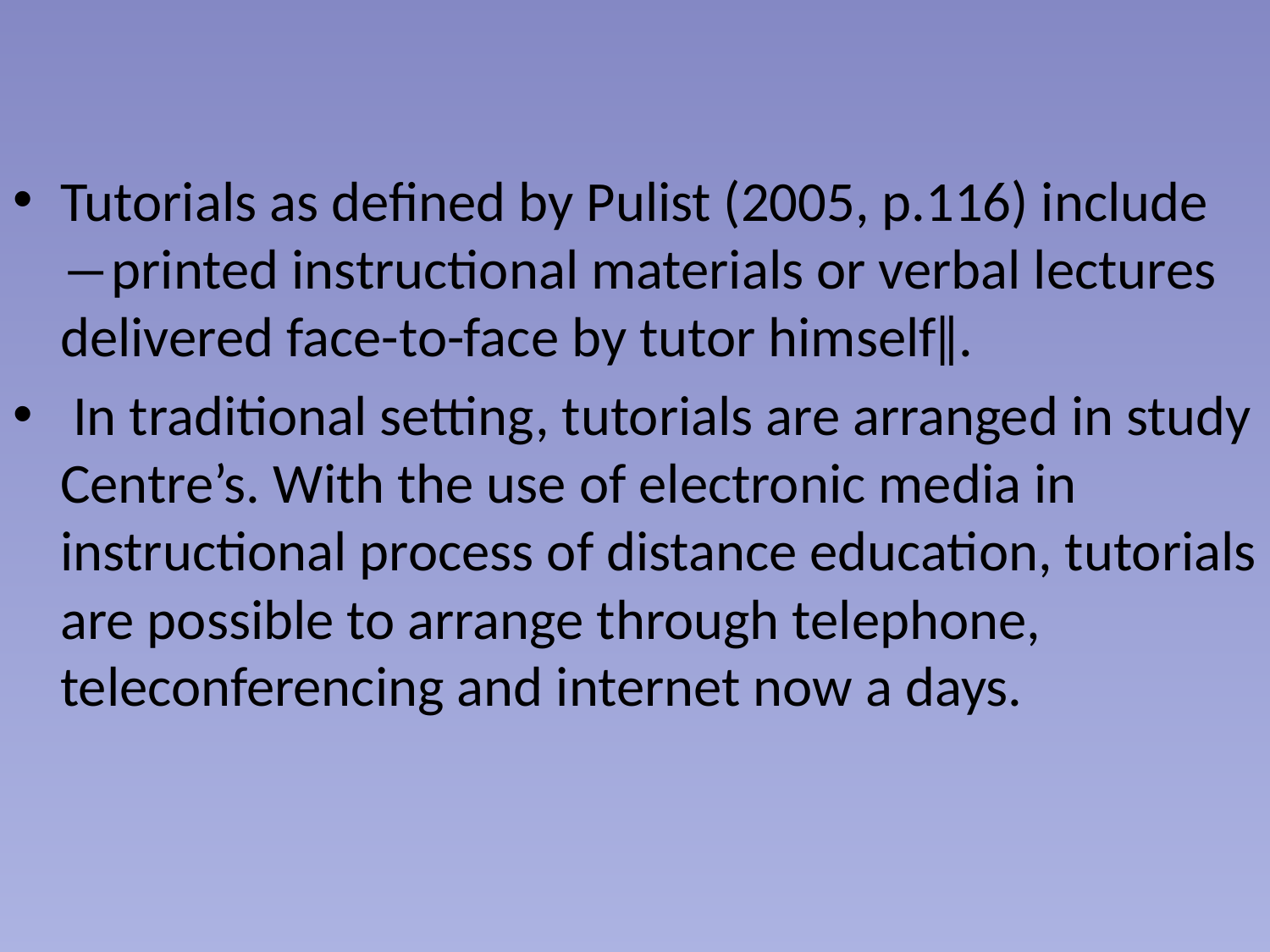

Tutorials as defined by Pulist (2005, p.116) include ―printed instructional materials or verbal lectures delivered face-to-face by tutor himself‖.
 In traditional setting, tutorials are arranged in study Centre’s. With the use of electronic media in instructional process of distance education, tutorials are possible to arrange through telephone, teleconferencing and internet now a days.